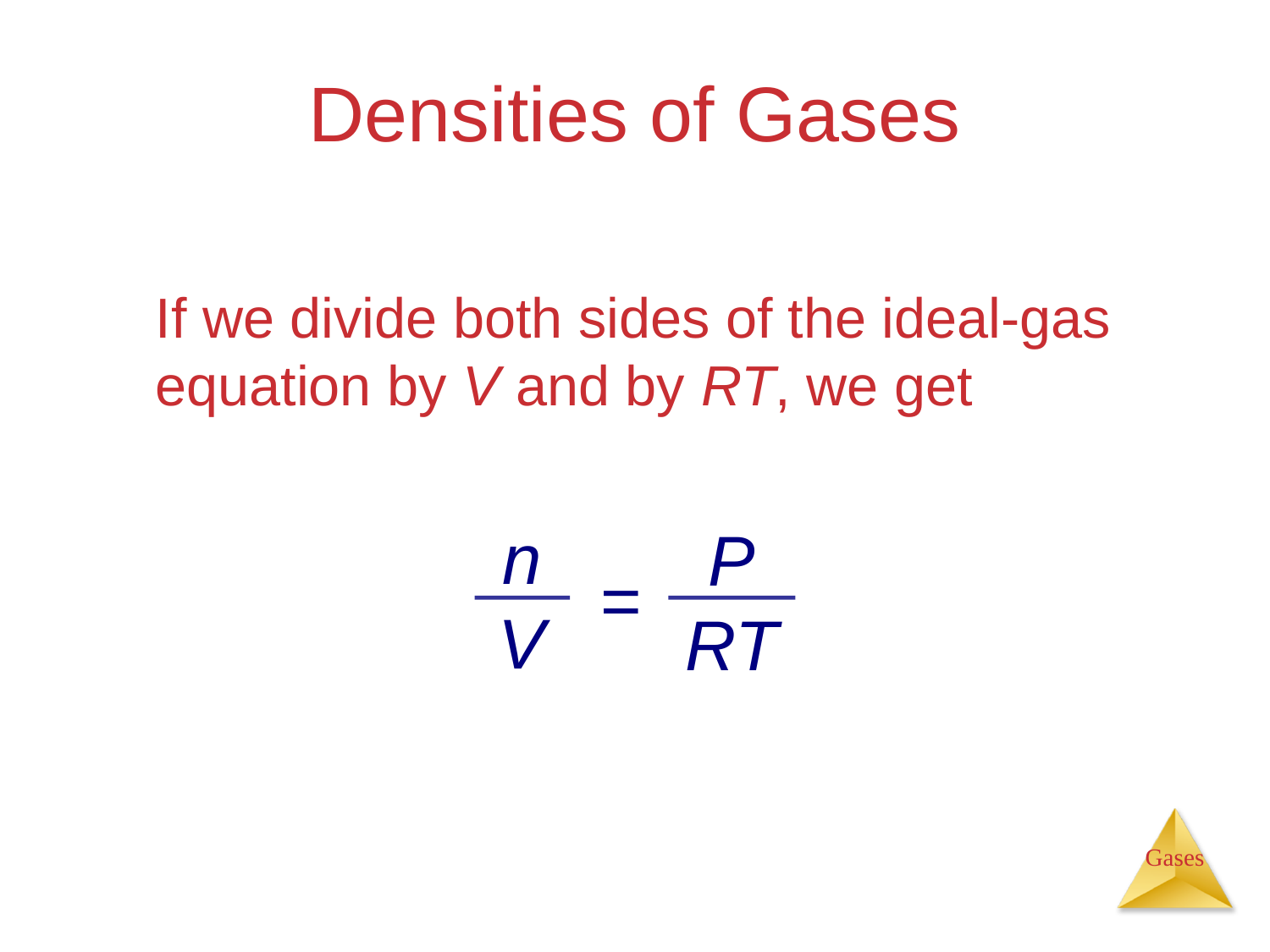

# Densities of Gases
	If we divide both sides of the ideal-gas equation by V and by RT, we get

n
V
P
RT
=